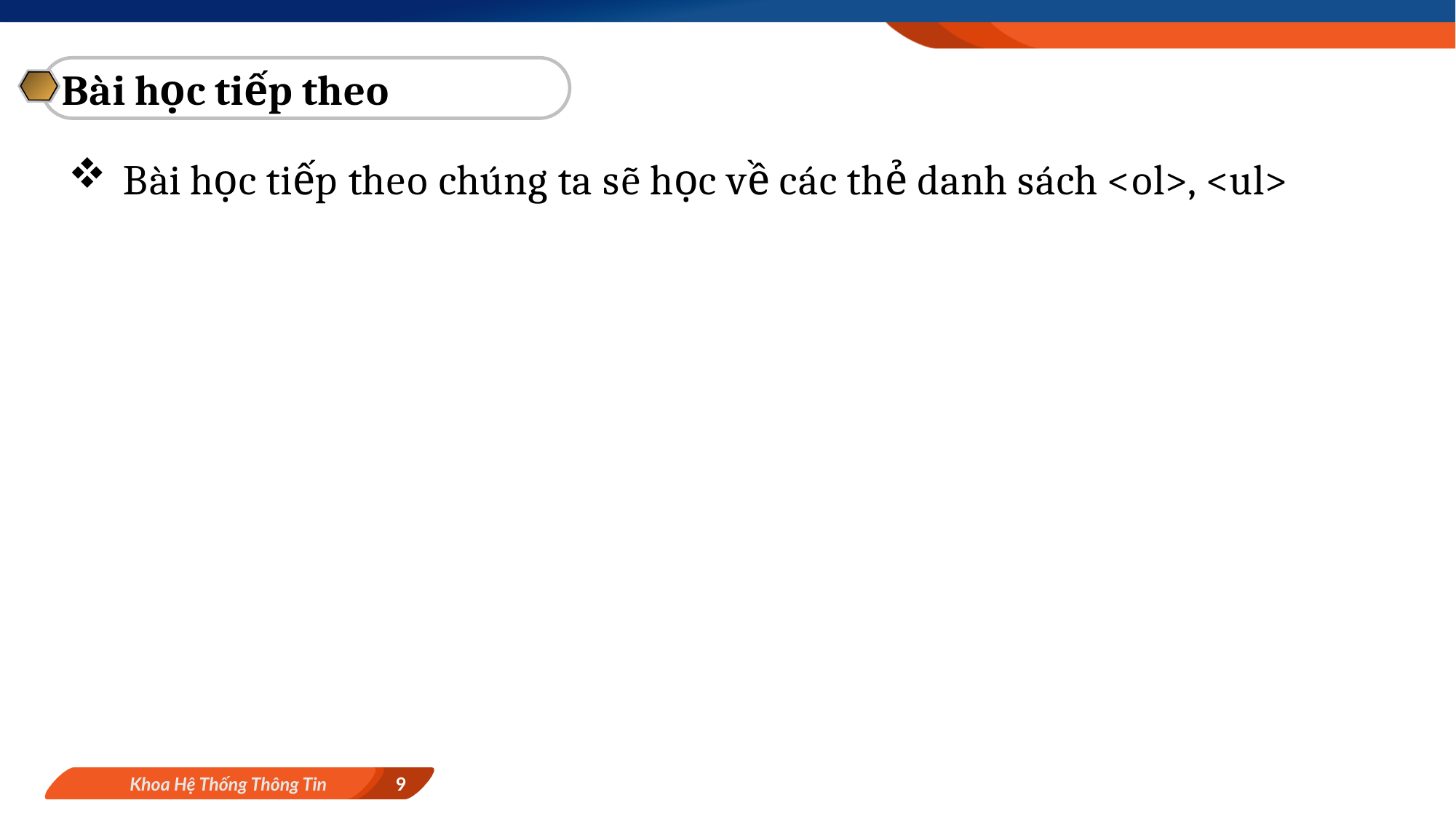

Bài học tiếp theo

Bài học tiếp theo chúng ta sẽ học về các thẻ danh sách <ol>, <ul>
9
Khoa Hệ Thống Thông Tin